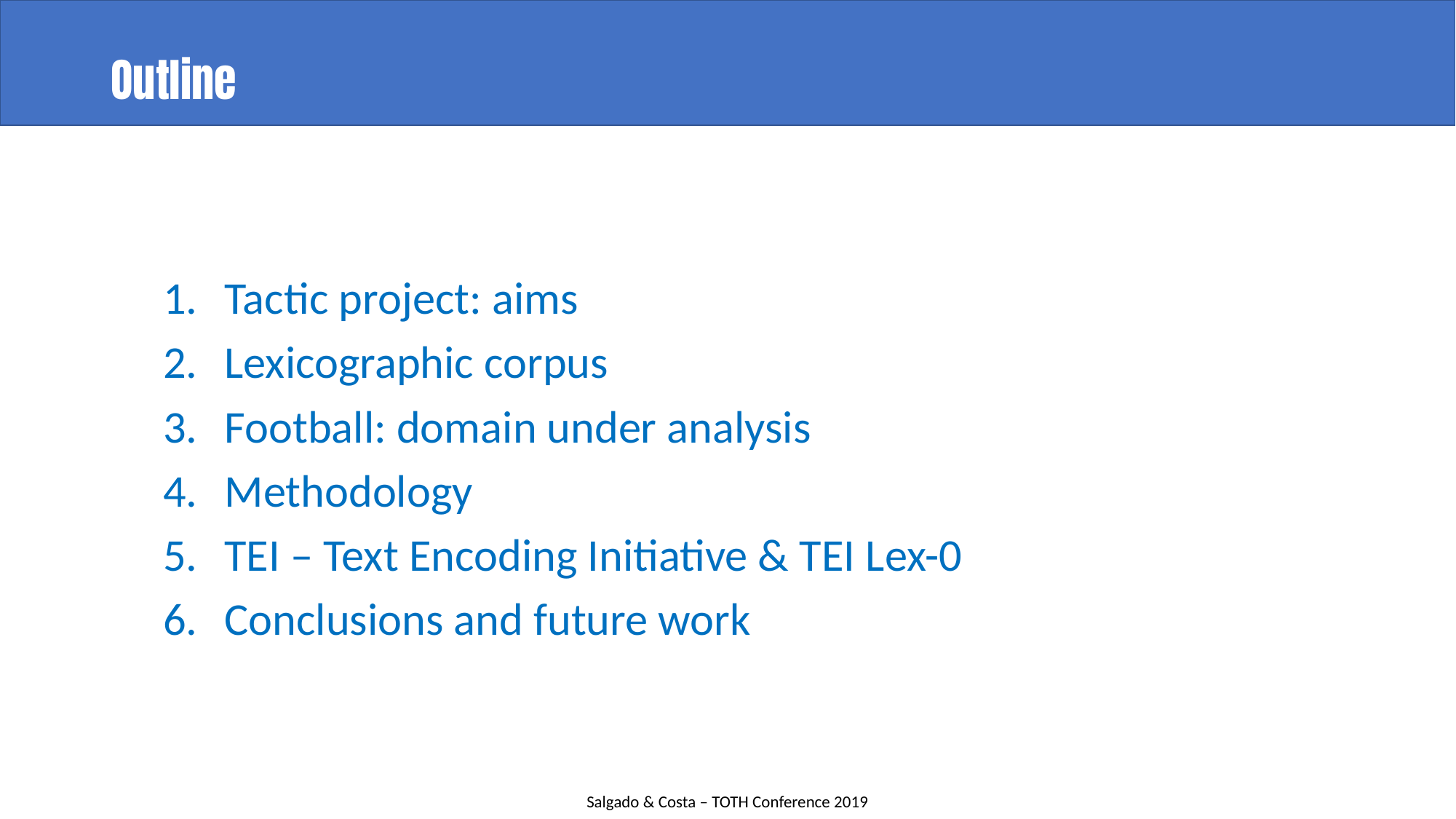

# Outline
Tactic project: aims
Lexicographic corpus
Football: domain under analysis
Methodology
TEI – Text Encoding Initiative & TEI Lex-0
Conclusions and future work

Salgado & Costa – TOTH Conference 2019